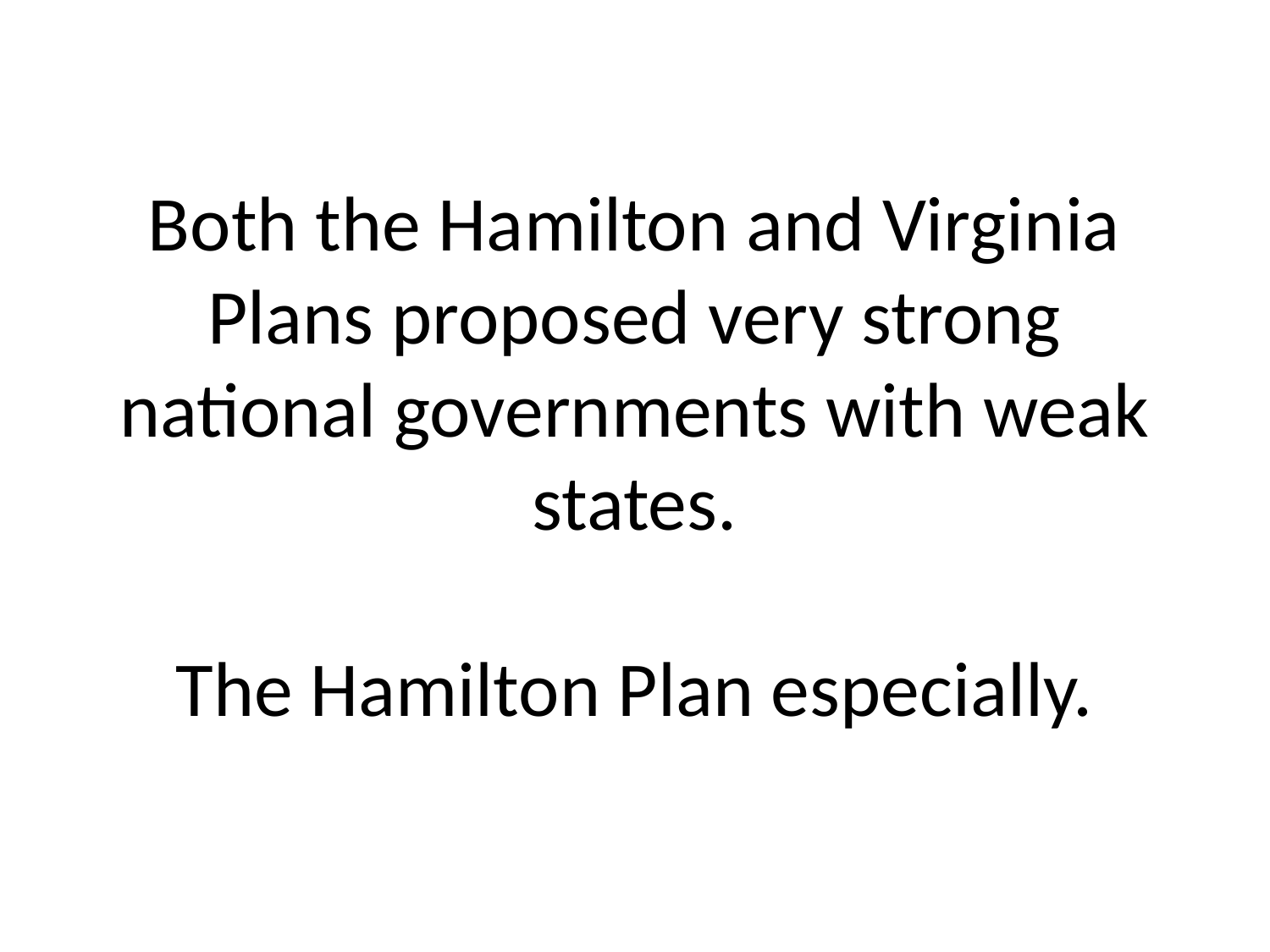

# Both the Hamilton and Virginia Plans proposed very strong national governments with weak states. The Hamilton Plan especially.